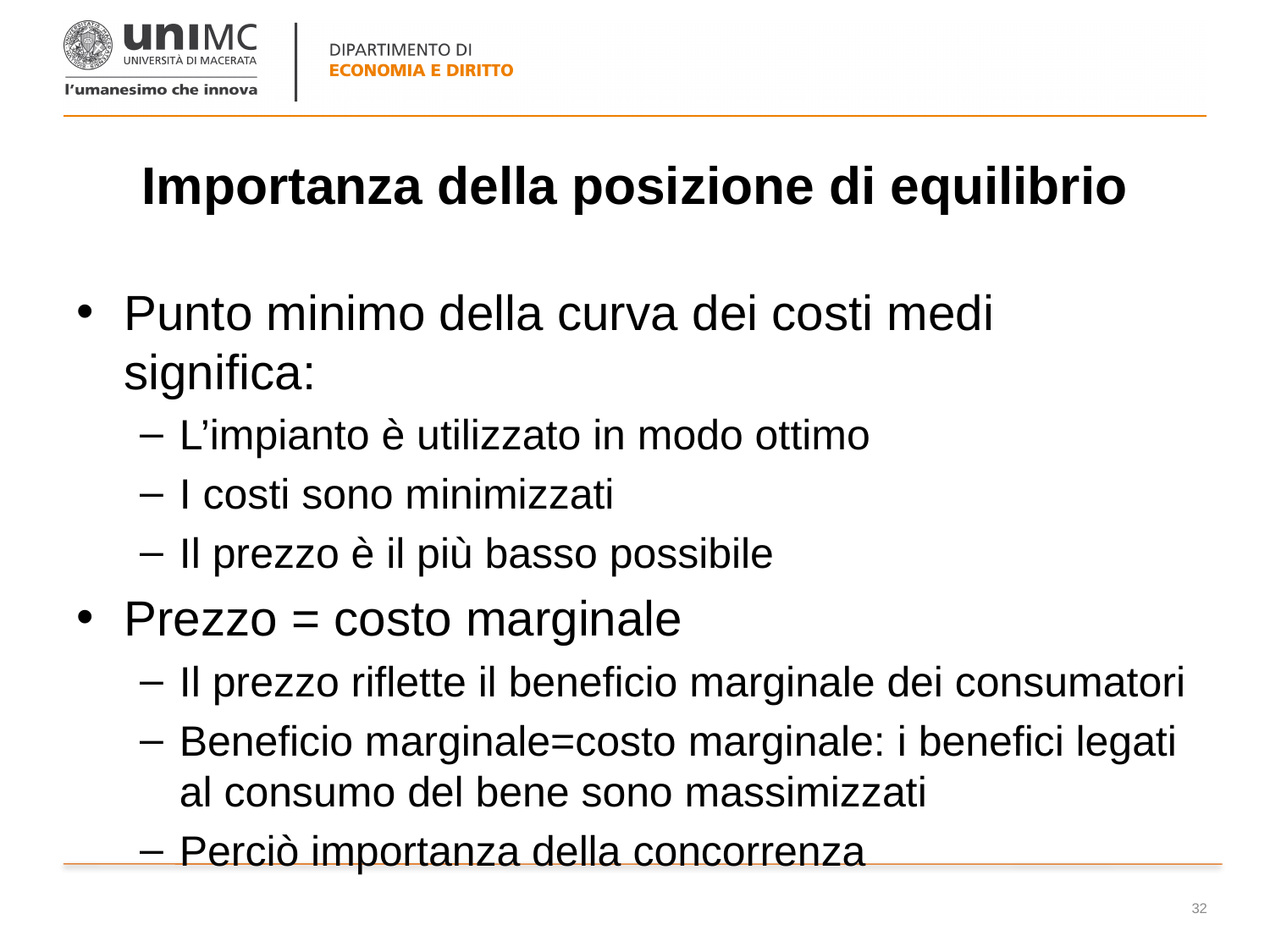

# Importanza della posizione di equilibrio
Punto minimo della curva dei costi medi significa:
L’impianto è utilizzato in modo ottimo
I costi sono minimizzati
Il prezzo è il più basso possibile
Prezzo = costo marginale
Il prezzo riflette il beneficio marginale dei consumatori
Beneficio marginale=costo marginale: i benefici legati al consumo del bene sono massimizzati
Perciò importanza della concorrenza
32